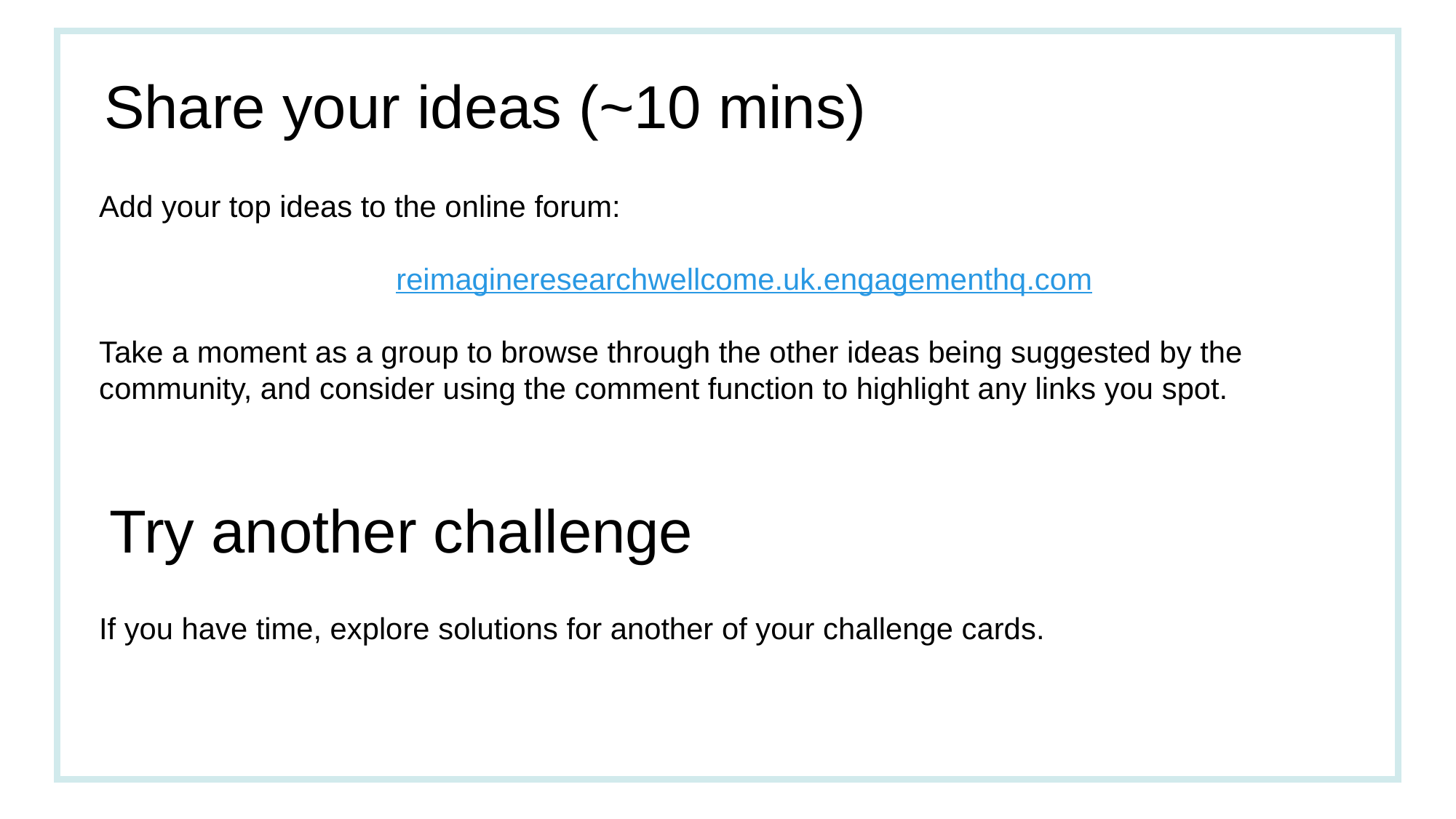

Share your ideas (~10 mins)
Add your top ideas to the online forum:

reimagineresearchwellcome.uk.engagementhq.com

Take a moment as a group to browse through the other ideas being suggested by the community, and consider using the comment function to highlight any links you spot.

If you have time, explore solutions for another of your challenge cards.
Try another challenge